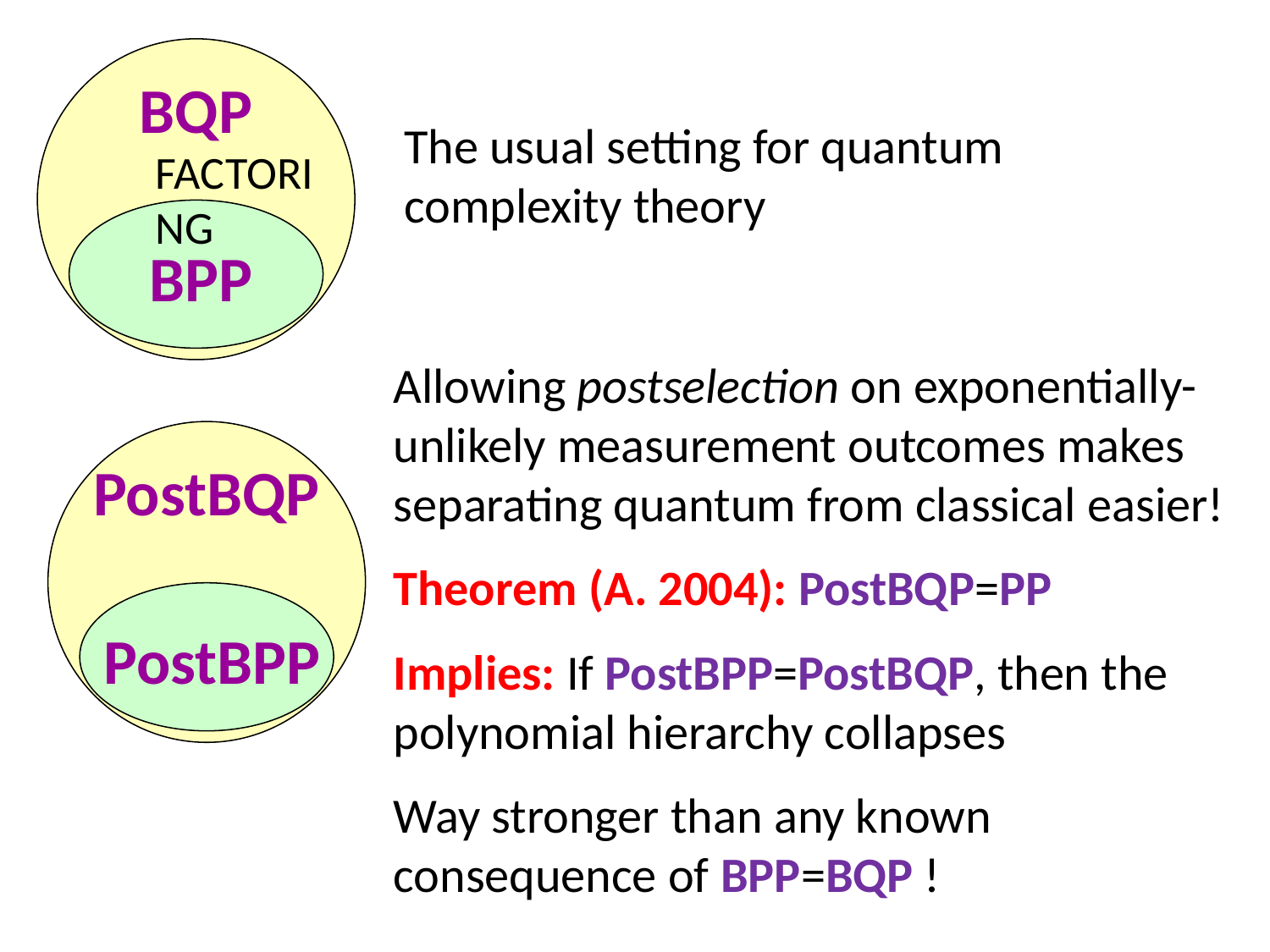

BQP
The usual setting for quantum complexity theory
Factoring

BPP
Allowing postselection on exponentially-unlikely measurement outcomes makes separating quantum from classical easier!
Theorem (A. 2004): PostBQP=PP
Implies: If PostBPP=PostBQP, then the polynomial hierarchy collapses
Way stronger than any known consequence of BPP=BQP !

PostBQP

PostBPP
PostBQP: where we allow postselection on exponentially-unlikely measurement outcomes
PostBPP: Classical randomized subclass
Theorem (A. 2004): PostBQP = PP
PostBPP is in the polynomial hierarchy

PostBQP

PostBPP